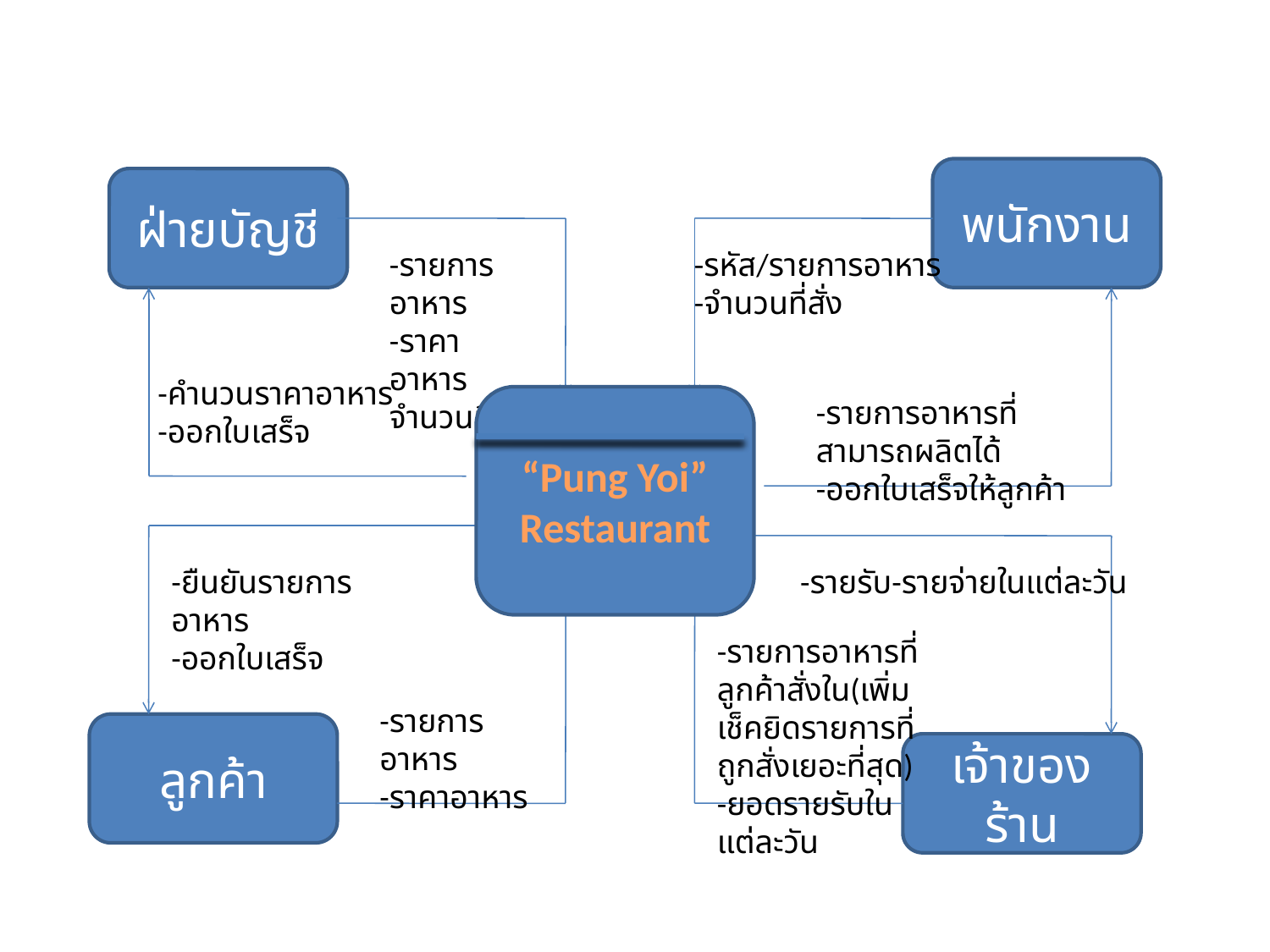

พนักงาน
ฝ่ายบัญชี
-รายการอาหาร
-ราคาอาหาร
จำนวนที่สั่ง
-รหัส/รายการอาหาร
-จำนวนที่สั่ง
-คำนวนราคาอาหาร
-ออกใบเสร็จ
“Pung Yoi”
Restaurant
-รายการอาหารที่สามารถผลิตได้
-ออกใบเสร็จให้ลูกค้า
-ยืนยันรายการอาหาร
-ออกใบเสร็จ
-รายรับ-รายจ่ายในแต่ละวัน
-รายการอาหารที่ลูกค้าสั่งใน(เพิ่มเช็คยิดรายการที่ถูกสั่งเยอะที่สุด)
-ยอดรายรับในแต่ละวัน
-รายการอาหาร
-ราคาอาหาร
ลูกค้า
เจ้าของร้าน